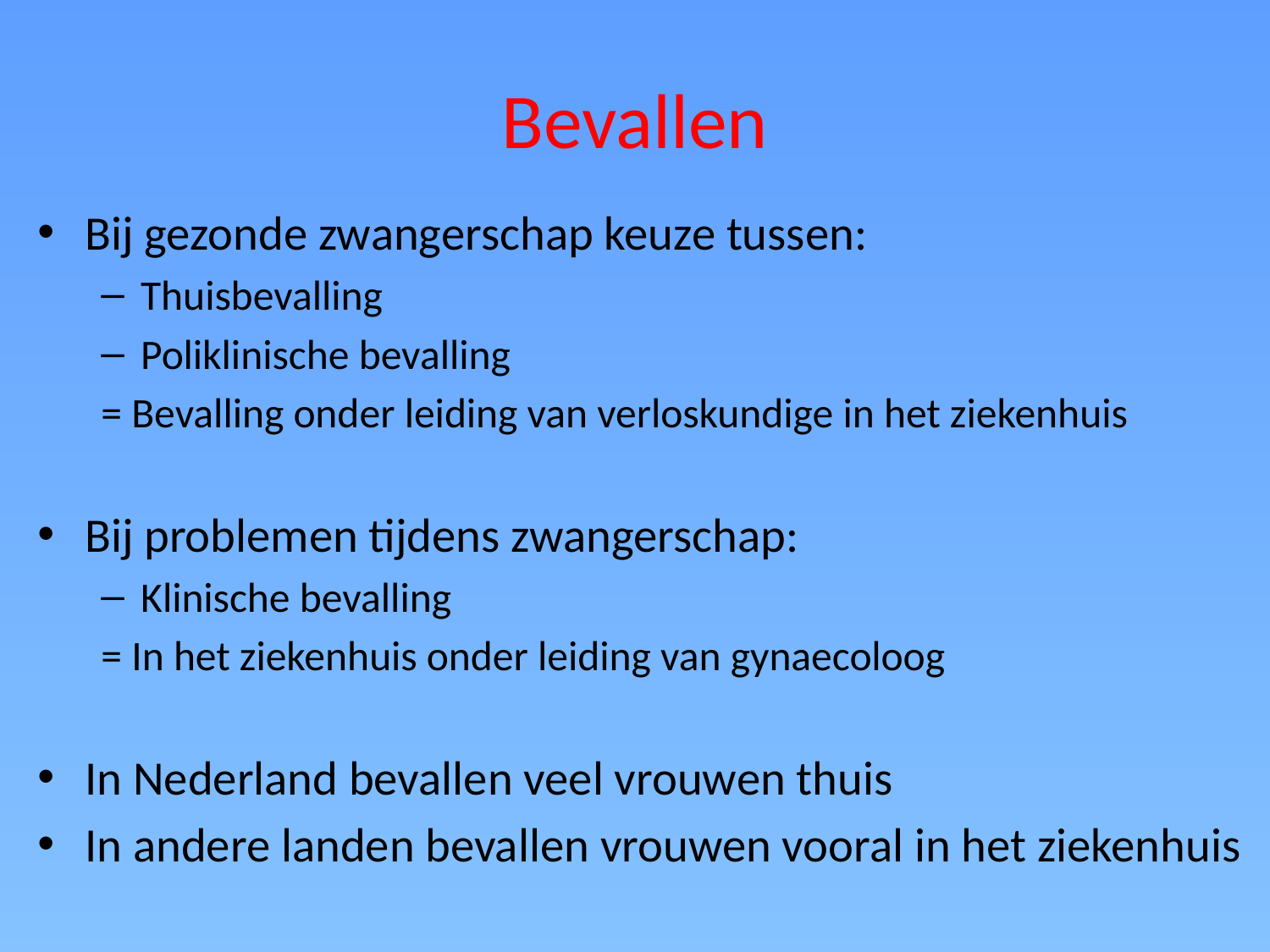

# Bevallen
Bij gezonde zwangerschap keuze tussen:
Thuisbevalling
Poliklinische bevalling
	= Bevalling onder leiding van verloskundige in het ziekenhuis

Bij problemen tijdens zwangerschap:
Klinische bevalling
	= In het ziekenhuis onder leiding van gynaecoloog

In Nederland bevallen veel vrouwen thuis
In andere landen bevallen vrouwen vooral in het ziekenhuis